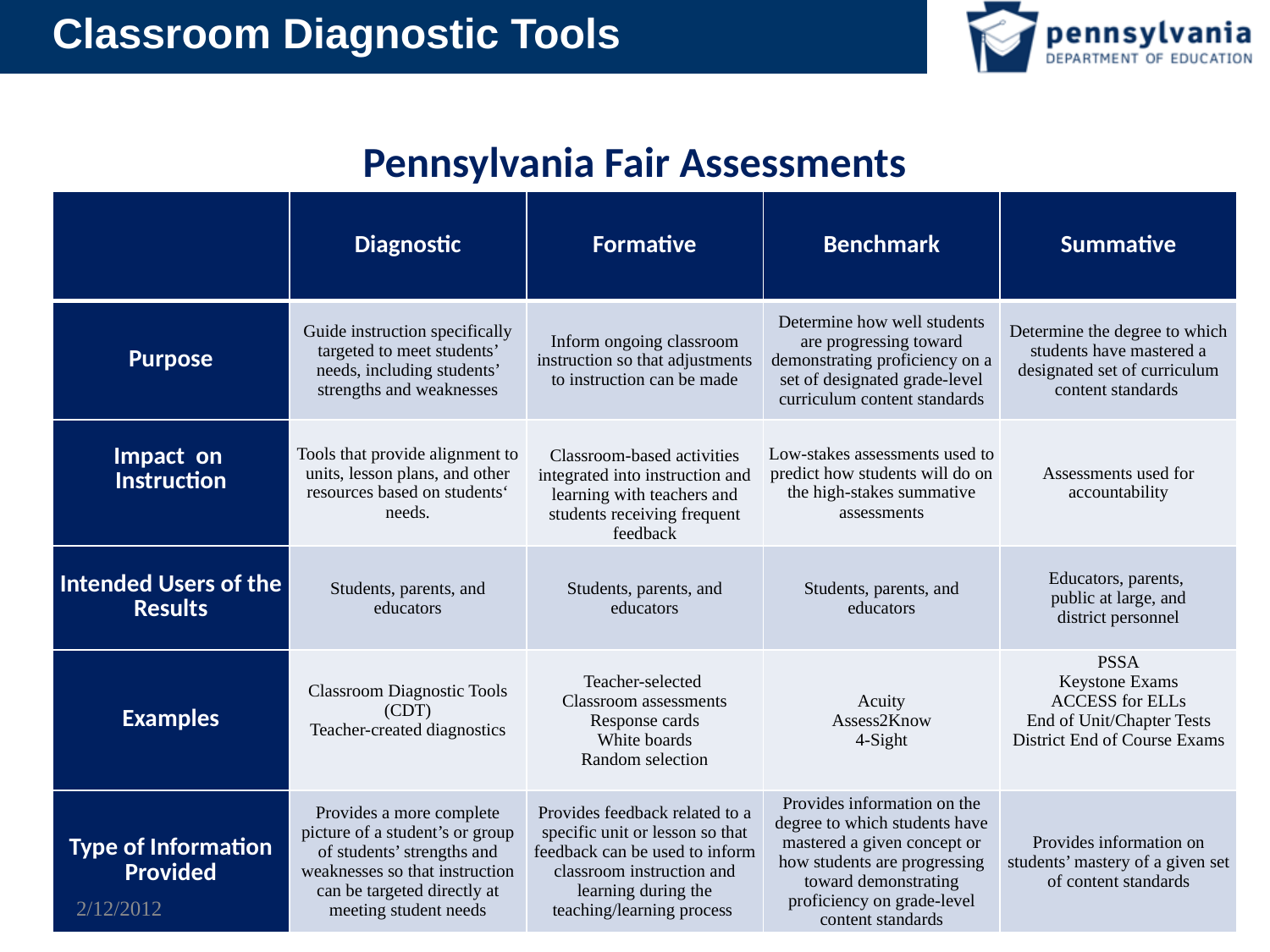

# Pennsylvania Fair Assessments
|  | Diagnostic | Formative | Benchmark | Summative |
| --- | --- | --- | --- | --- |
| Purpose | Guide instruction specifically targeted to meet students’ needs, including students’ strengths and weaknesses | Inform ongoing classroom instruction so that adjustments to instruction can be made | Determine how well students are progressing toward demonstrating proficiency on a set of designated grade-level curriculum content standards | Determine the degree to which students have mastered a designated set of curriculum content standards |
| Impact on Instruction | Tools that provide alignment to units, lesson plans, and other resources based on students‘ needs. | Classroom-based activities integrated into instruction and learning with teachers and students receiving frequent feedback | Low-stakes assessments used to predict how students will do on the high-stakes summative assessments | Assessments used for accountability |
| Intended Users of the Results | Students, parents, and educators | Students, parents, and educators | Students, parents, and educators | Educators, parents, public at large, and district personnel |
| Examples | Classroom Diagnostic Tools (CDT) Teacher-created diagnostics | Teacher-selected Classroom assessments Response cards White boards Random selection | Acuity Assess2Know 4-Sight | PSSA Keystone Exams ACCESS for ELLs End of Unit/Chapter Tests District End of Course Exams |
| Type of Information Provided | Provides a more complete picture of a student’s or group of students’ strengths and weaknesses so that instruction can be targeted directly at meeting student needs | Provides feedback related to a specific unit or lesson so that feedback can be used to inform classroom instruction and learning during the teaching/learning process | Provides information on the degree to which students have mastered a given concept or how students are progressing toward demonstrating proficiency on grade-level content standards | Provides information on students’ mastery of a given set of content standards |
2/12/2012
8